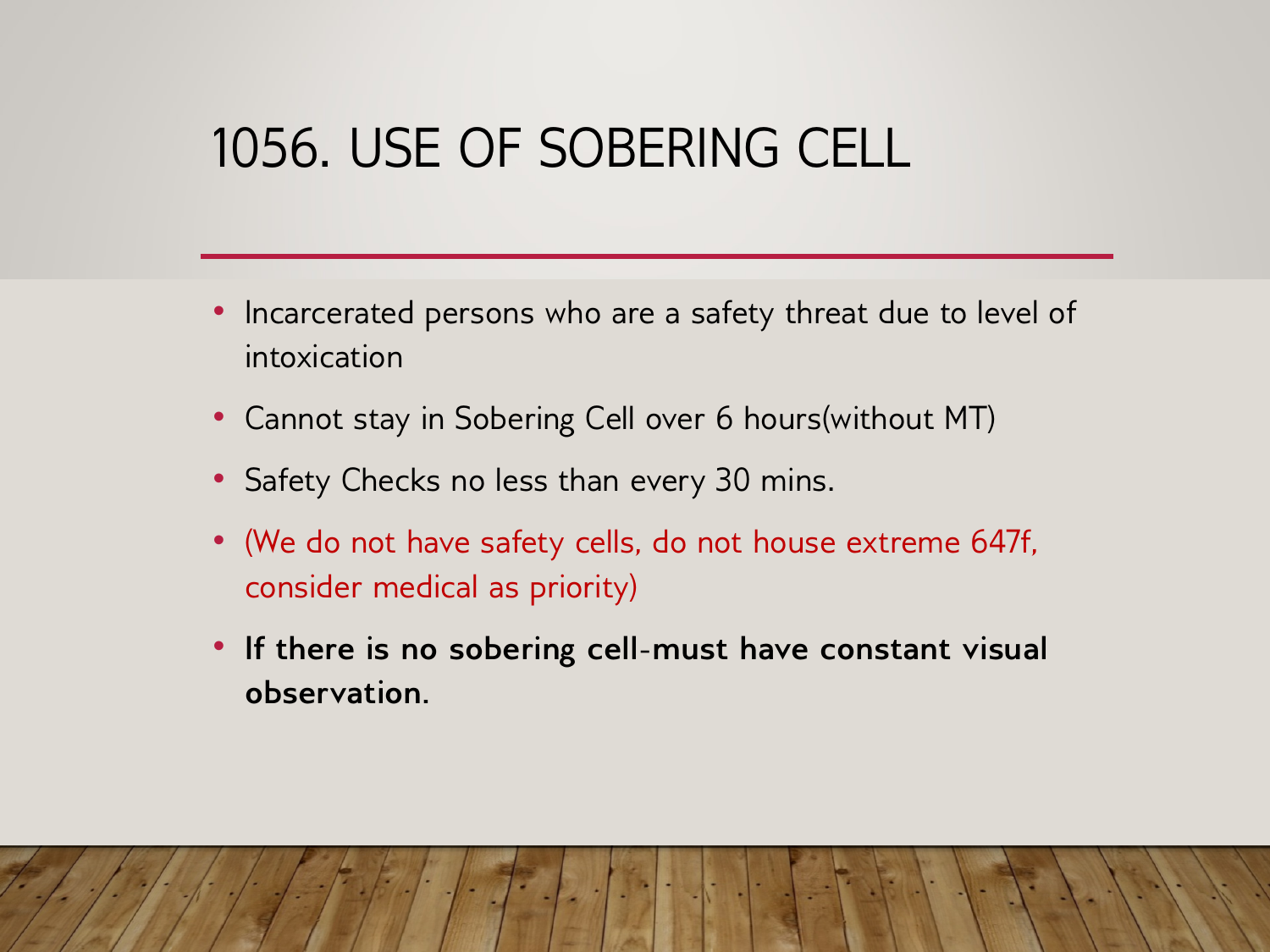

# 1056. USE OF SOBERING CELL
Incarcerated persons who are a safety threat due to level of intoxication
Cannot stay in Sobering Cell over 6 hours(without MT)
Safety Checks no less than every 30 mins.
(We do not have safety cells, do not house extreme 647f, consider medical as priority)
If there is no sobering cell-must have constant visual observation.